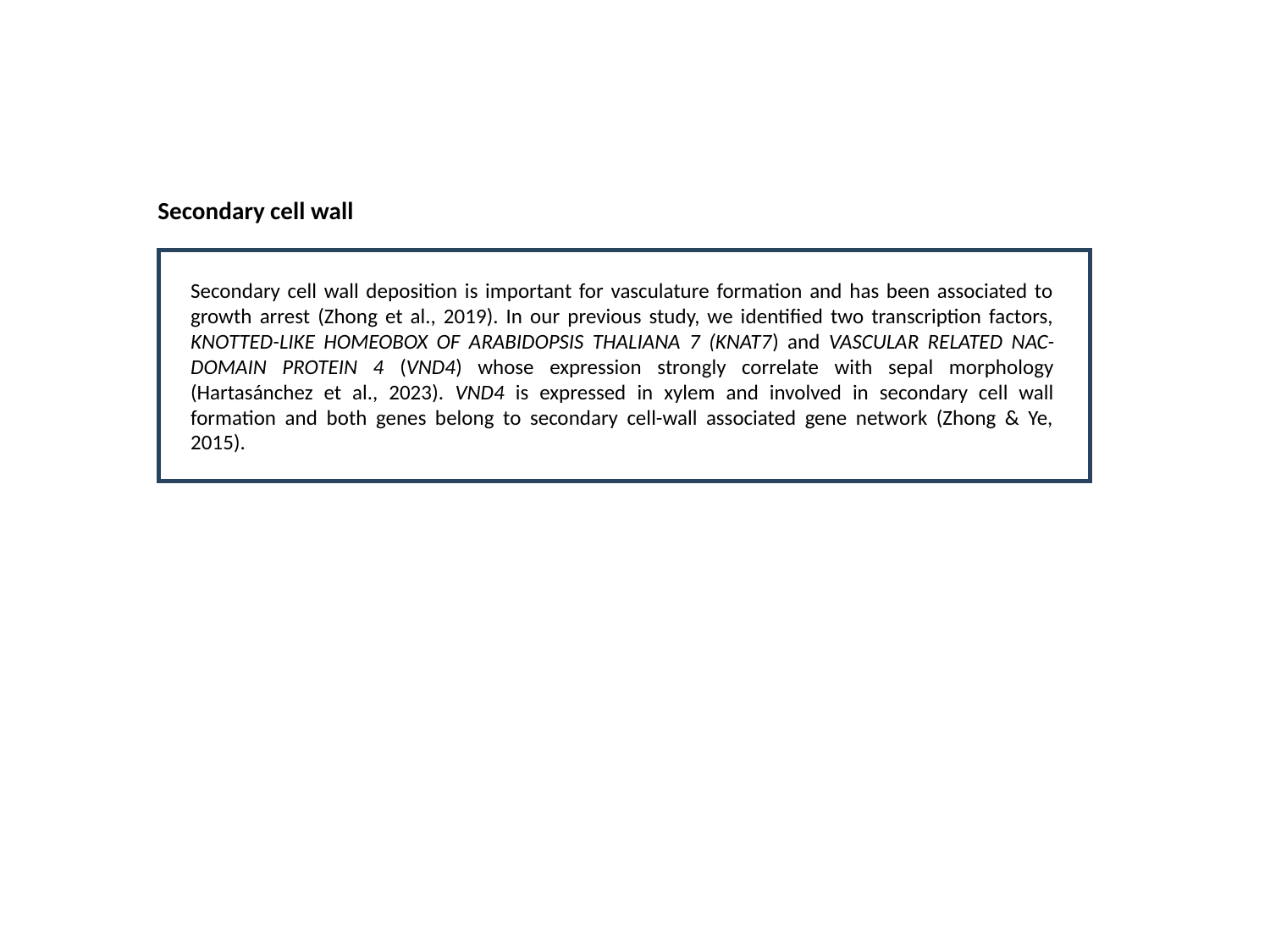

Secondary cell wall

Secondary cell wall deposition is important for vasculature formation and has been associated to growth arrest (Zhong et al., 2019). In our previous study, we identified two transcription factors, KNOTTED-LIKE HOMEOBOX OF ARABIDOPSIS THALIANA 7 (KNAT7) and VASCULAR RELATED NAC-DOMAIN PROTEIN 4 (VND4) whose expression strongly correlate with sepal morphology (Hartasánchez et al., 2023). VND4 is expressed in xylem and involved in secondary cell wall formation and both genes belong to secondary cell-wall associated gene network (Zhong & Ye, 2015).